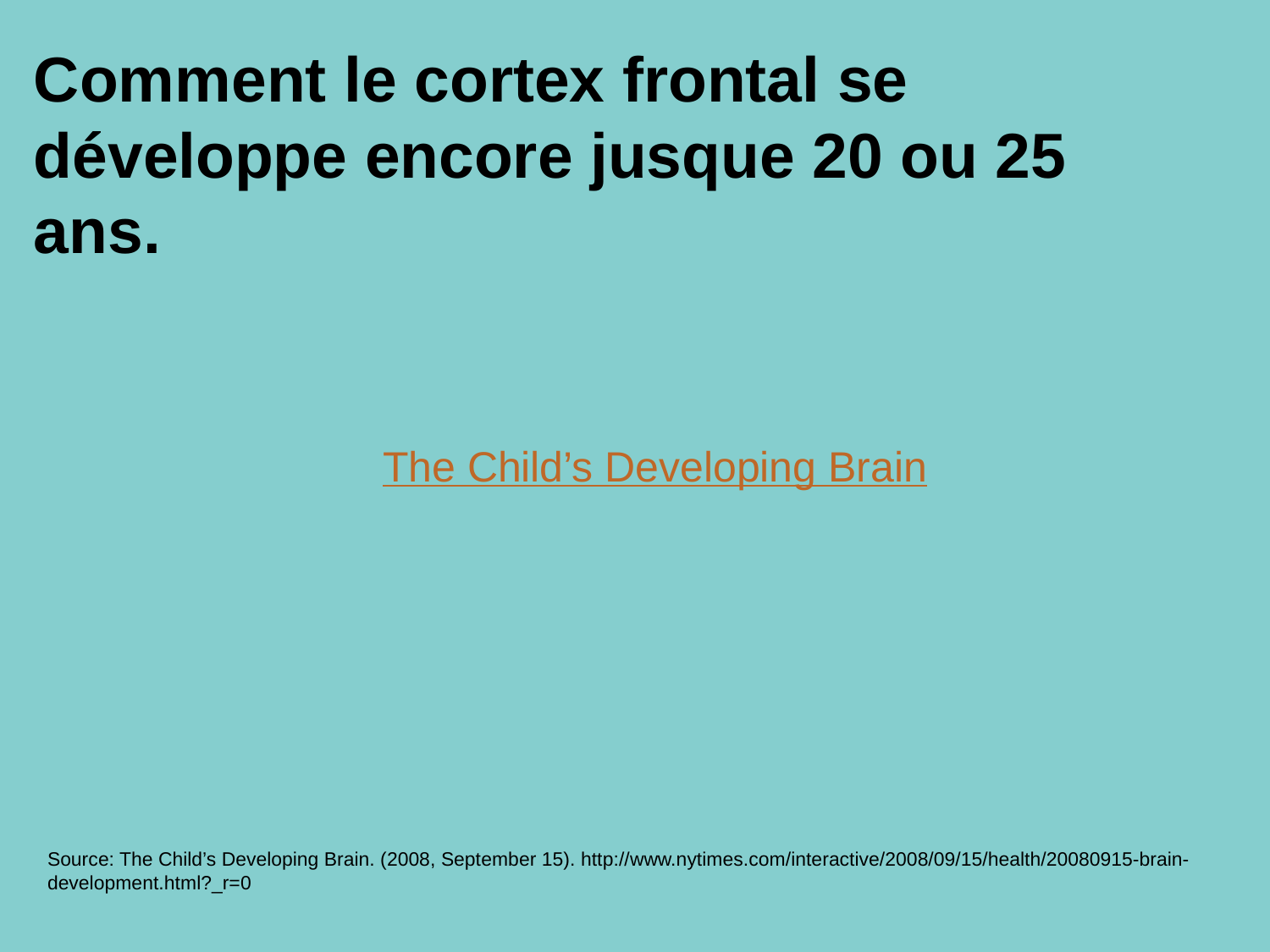

# Comment le cortex frontal se développe encore jusque 20 ou 25 ans.
The Child’s Developing Brain

Source: The Child’s Developing Brain. (2008, September 15). http://www.nytimes.com/interactive/2008/09/15/health/20080915-brain-development.html?_r=0